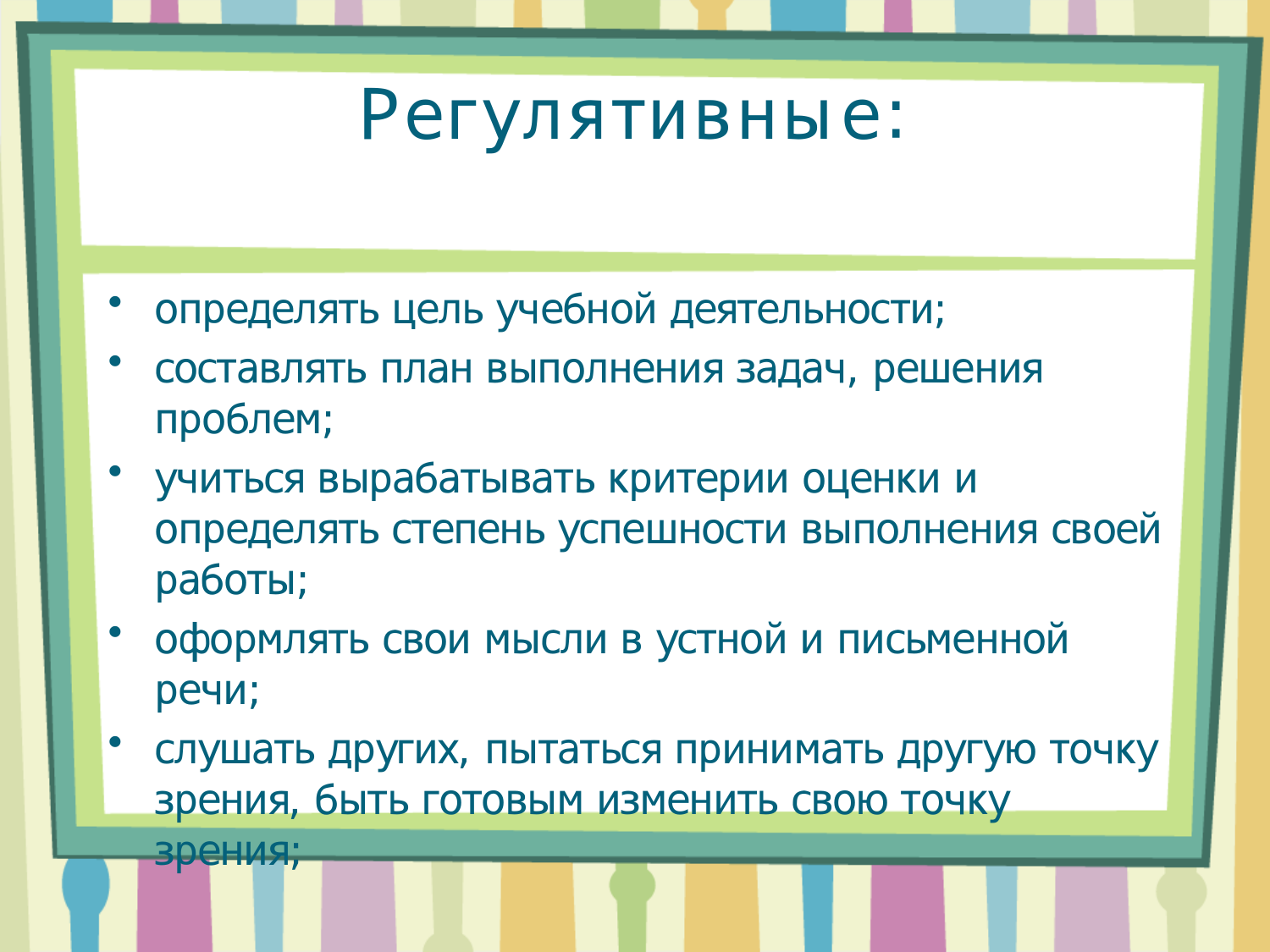

# Регулятивные:
определять цель учебной деятельности;
составлять план выполнения задач, решения проблем;
учиться вырабатывать критерии оценки и определять степень успешности выполнения своей работы;
оформлять свои мысли в устной и письменной речи;
слушать других, пытаться принимать другую точку зрения, быть готовым изменить свою точку зрения;